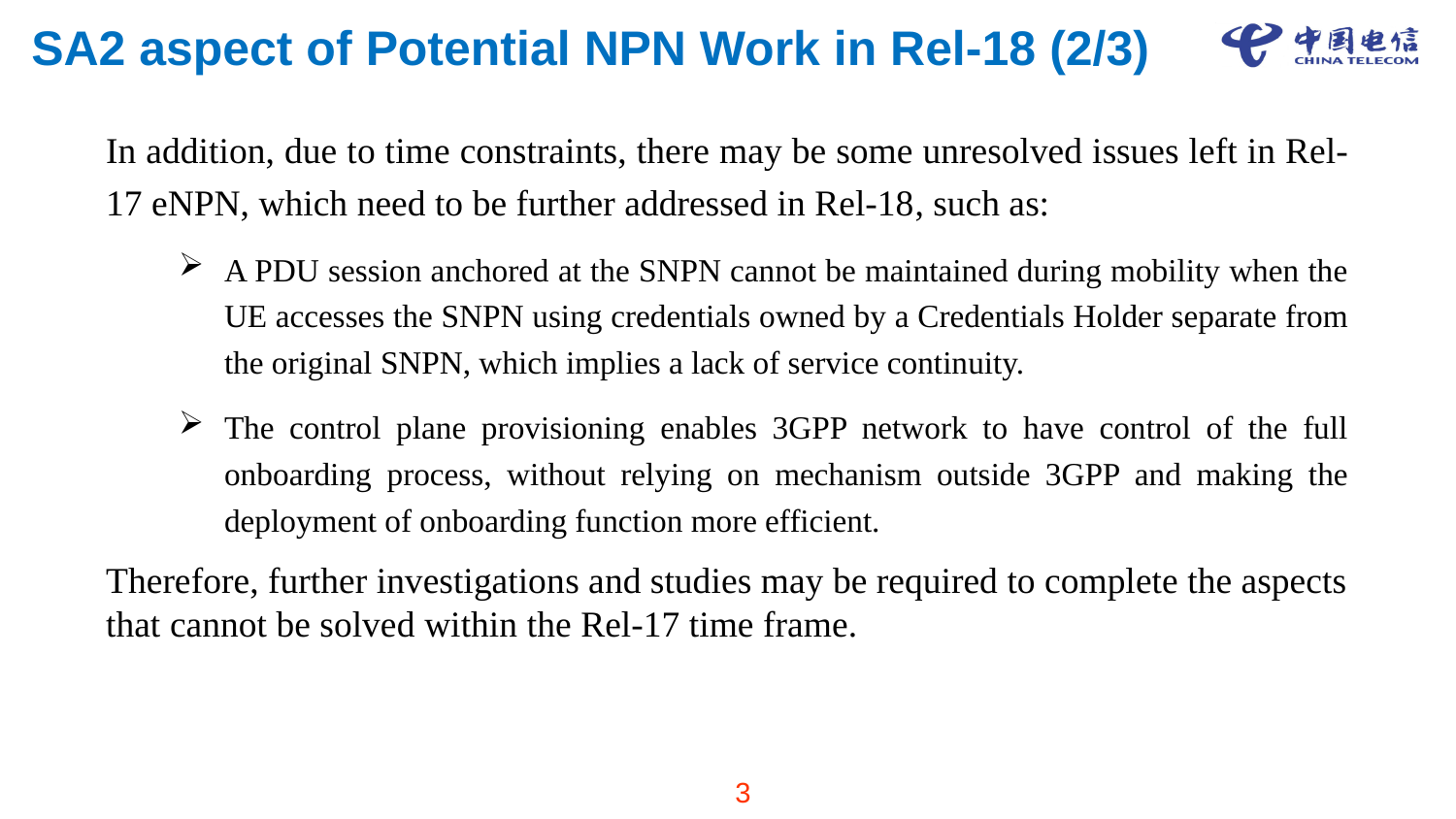

# SA2 aspect of Potential NPN Work in Rel-18 (2/3)
In addition, due to time constraints, there may be some unresolved issues left in Rel-17 eNPN, which need to be further addressed in Rel-18, such as:
A PDU session anchored at the SNPN cannot be maintained during mobility when the UE accesses the SNPN using credentials owned by a Credentials Holder separate from the original SNPN, which implies a lack of service continuity.
The control plane provisioning enables 3GPP network to have control of the full onboarding process, without relying on mechanism outside 3GPP and making the deployment of onboarding function more efficient.
Therefore, further investigations and studies may be required to complete the aspects that cannot be solved within the Rel-17 time frame.
3